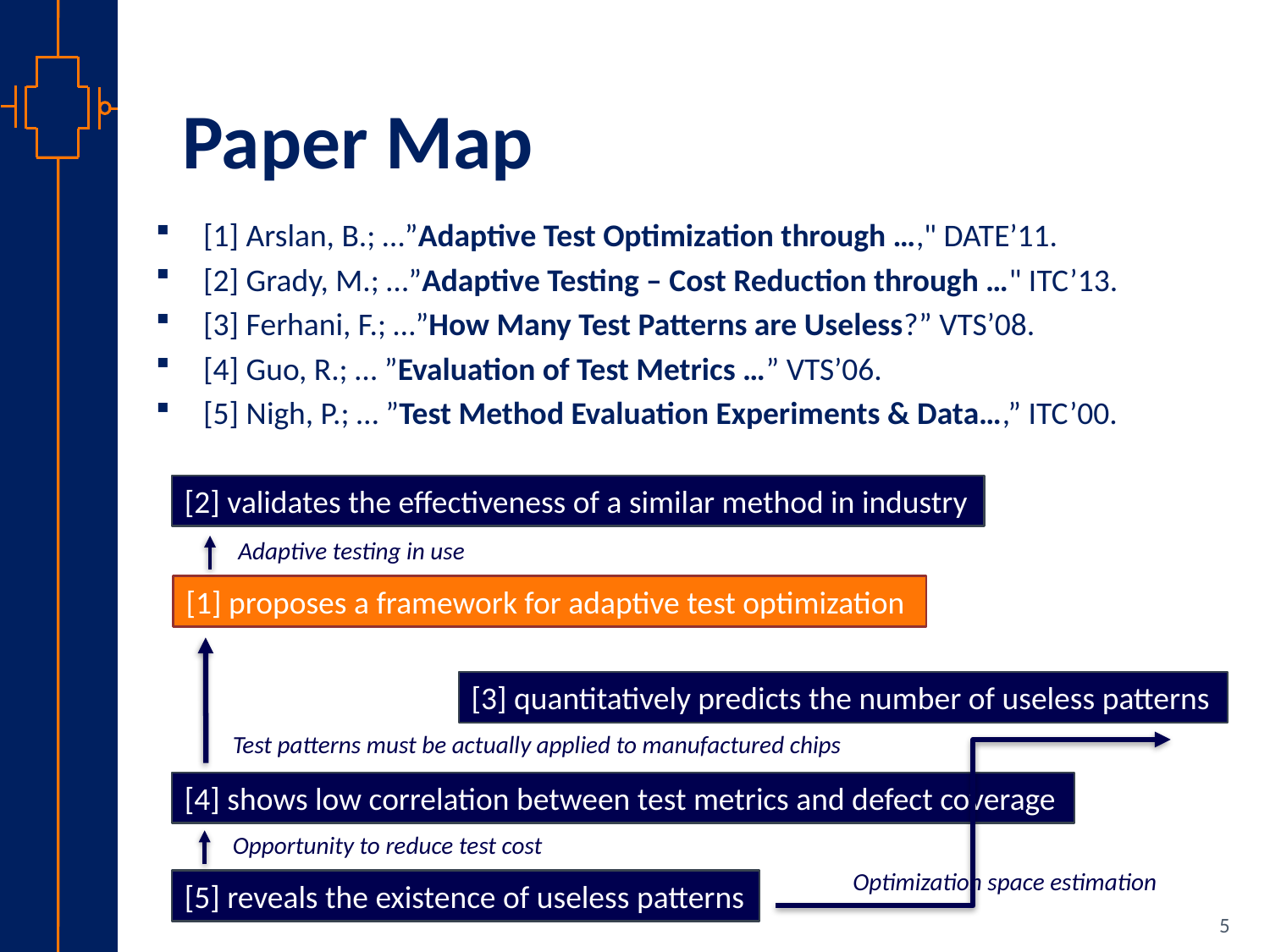

# Paper Map
[1] Arslan, B.; …”Adaptive Test Optimization through …," DATE’11.
[2] Grady, M.; …”Adaptive Testing – Cost Reduction through …" ITC’13.
[3] Ferhani, F.; …”How Many Test Patterns are Useless?” VTS’08.
[4] Guo, R.; … ”Evaluation of Test Metrics …” VTS’06.
[5] Nigh, P.; … ”Test Method Evaluation Experiments & Data…,” ITC’00.
[2] validates the effectiveness of a similar method in industry
Adaptive testing in use
[1] proposes a framework for adaptive test optimization
[3] quantitatively predicts the number of useless patterns
Test patterns must be actually applied to manufactured chips
[4] shows low correlation between test metrics and defect coverage
Opportunity to reduce test cost
Optimization space estimation
[5] reveals the existence of useless patterns
5